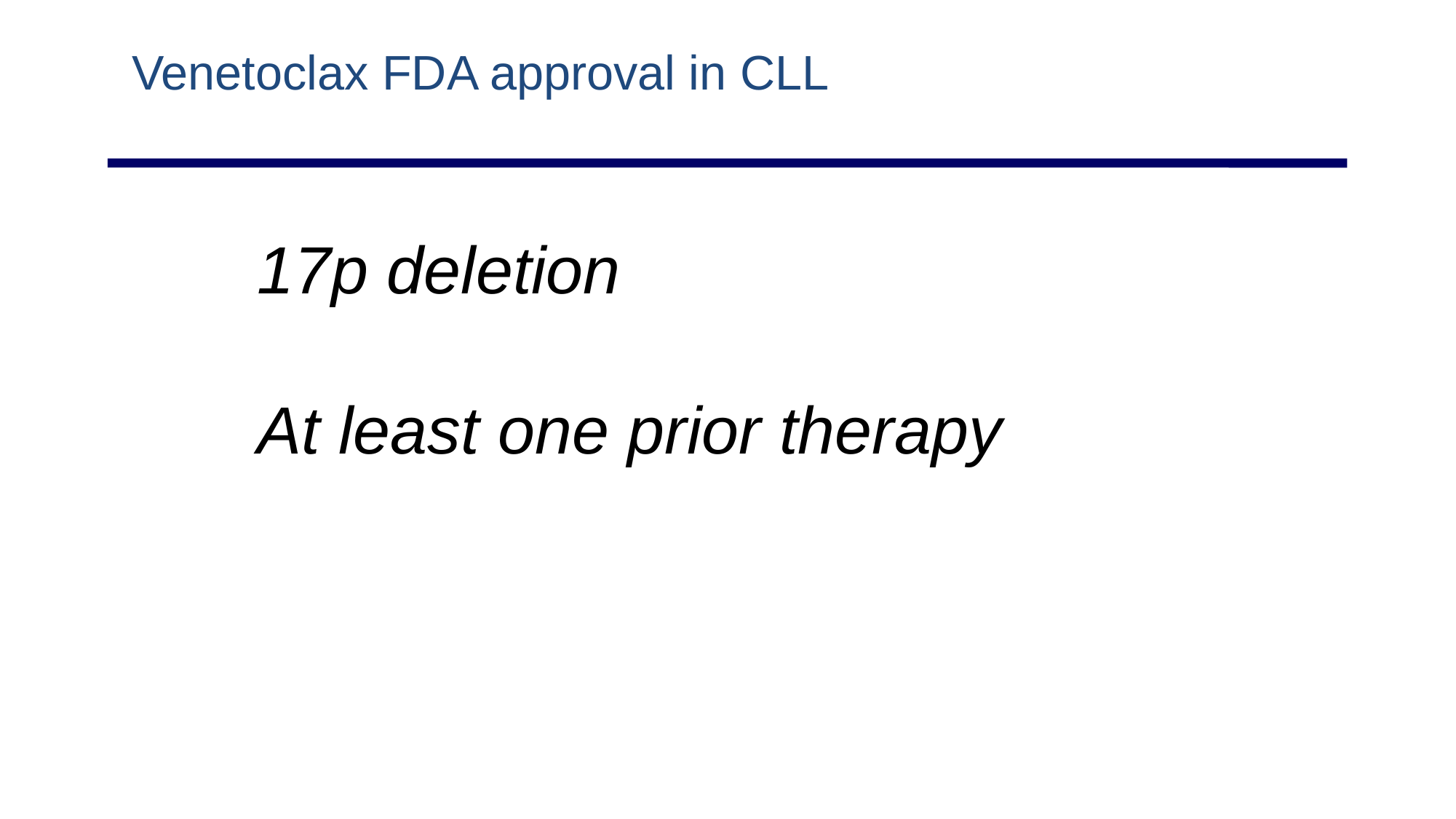

# Venetoclax FDA approval in CLL

17p deletion

At least one prior therapy